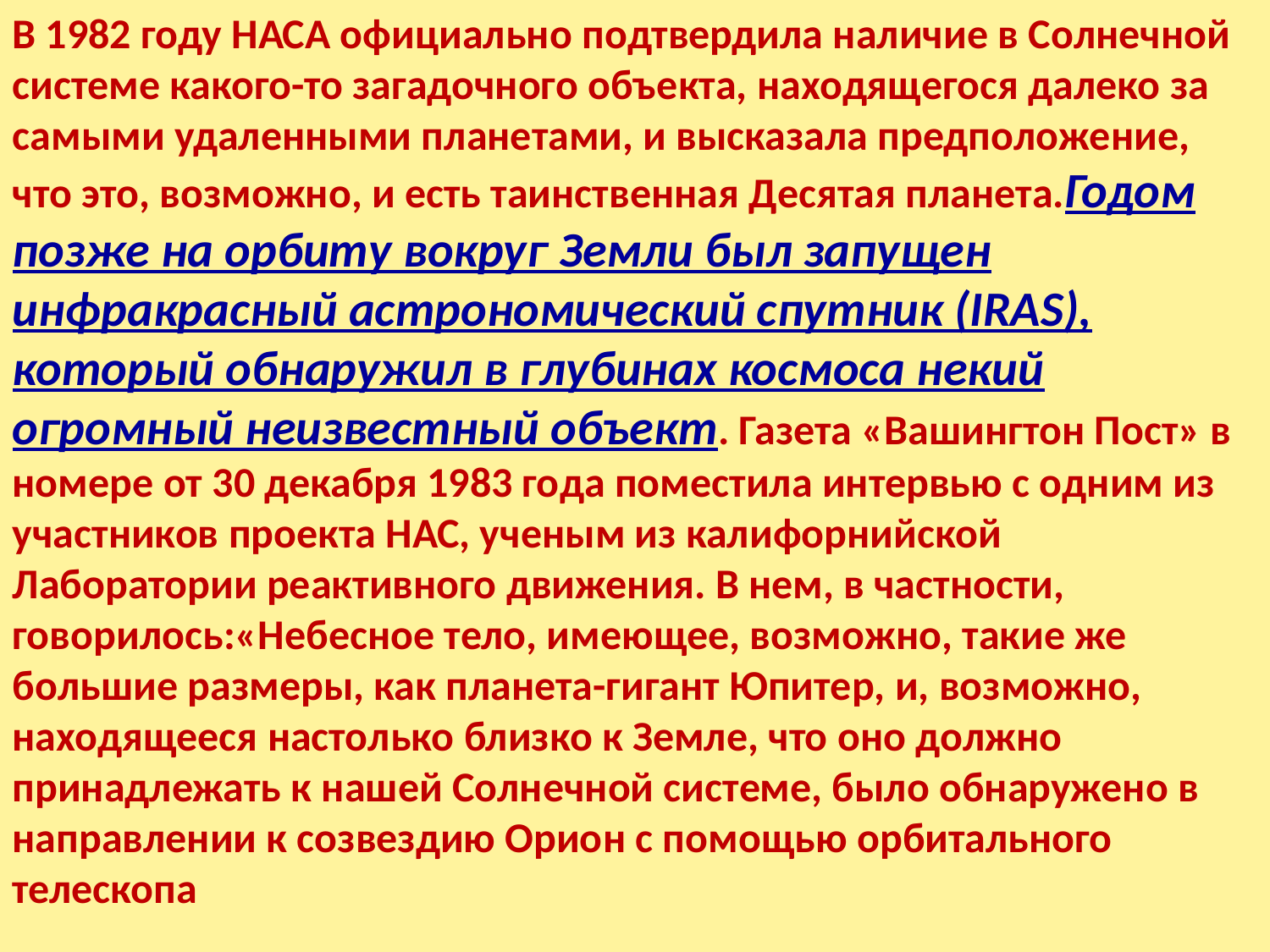

В 1982 году НАСА официально подтвердила наличие в Солнечной системе какого-то загадочного объекта, находящегося далеко за самыми удаленными планетами, и высказала предположение, что это, возможно, и есть таинственная Десятая планета.Годом позже на орбиту вокруг Земли был запущен инфракрасный астрономический спутник (IRAS), который обнаружил в глубинах космоса некий огромный неизвестный объект. Газета «Вашингтон Пост» в номере от 30 декабря 1983 года поместила интервью с одним из участников проекта НАС, ученым из калифорнийской Лаборатории реактивного движения. В нем, в частности, говорилось:«Небесное тело, имеющее, возможно, такие же большие размеры, как планета-гигант Юпитер, и, возможно, находящееся настолько близко к Земле, что оно должно принадлежать к нашей Солнечной системе, было обнаружено в направлении к созвездию Орион с помощью орбитального телескопа